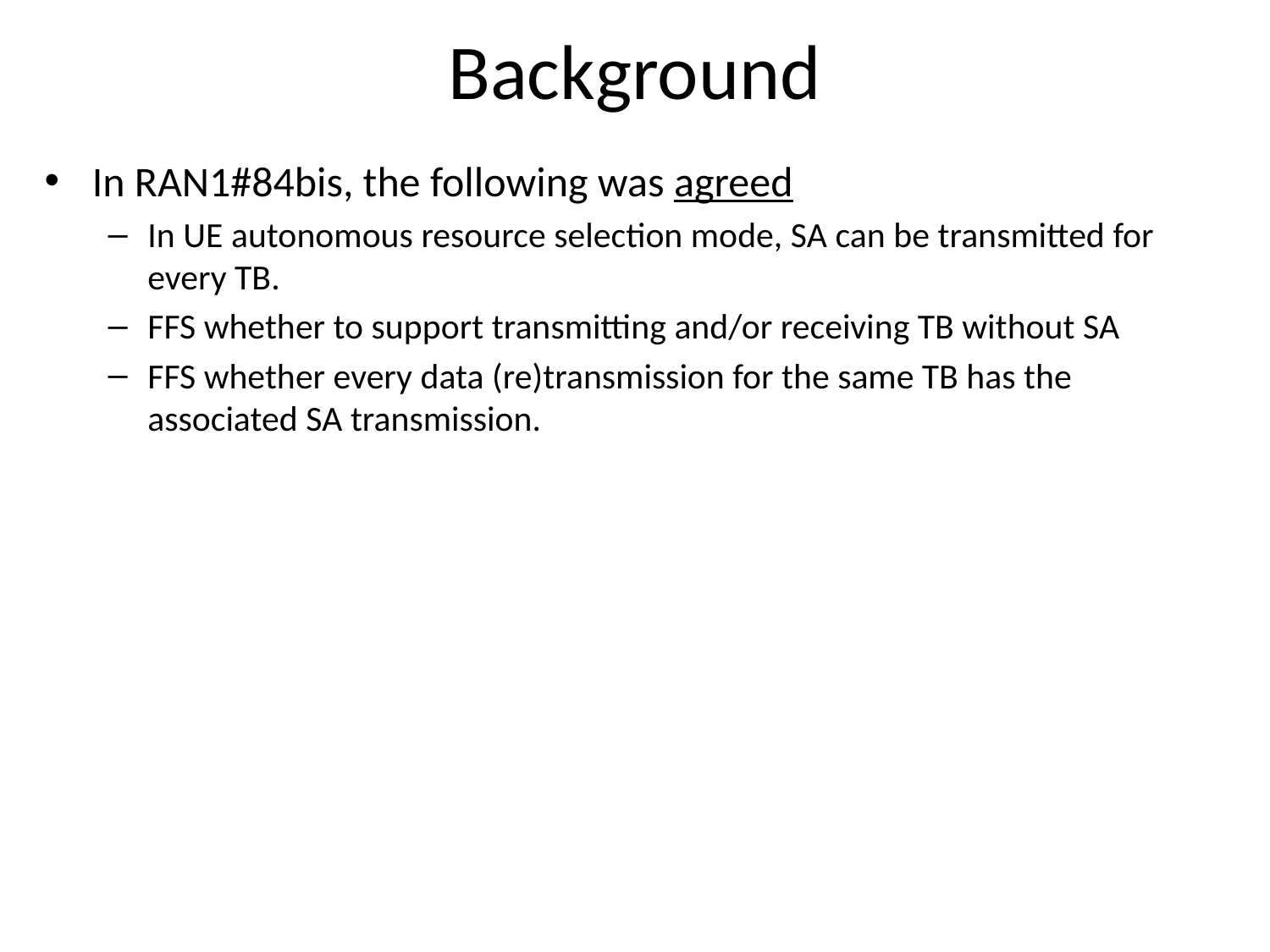

# Background
In RAN1#84bis, the following was agreed
In UE autonomous resource selection mode, SA can be transmitted for every TB.
FFS whether to support transmitting and/or receiving TB without SA
FFS whether every data (re)transmission for the same TB has the associated SA transmission.